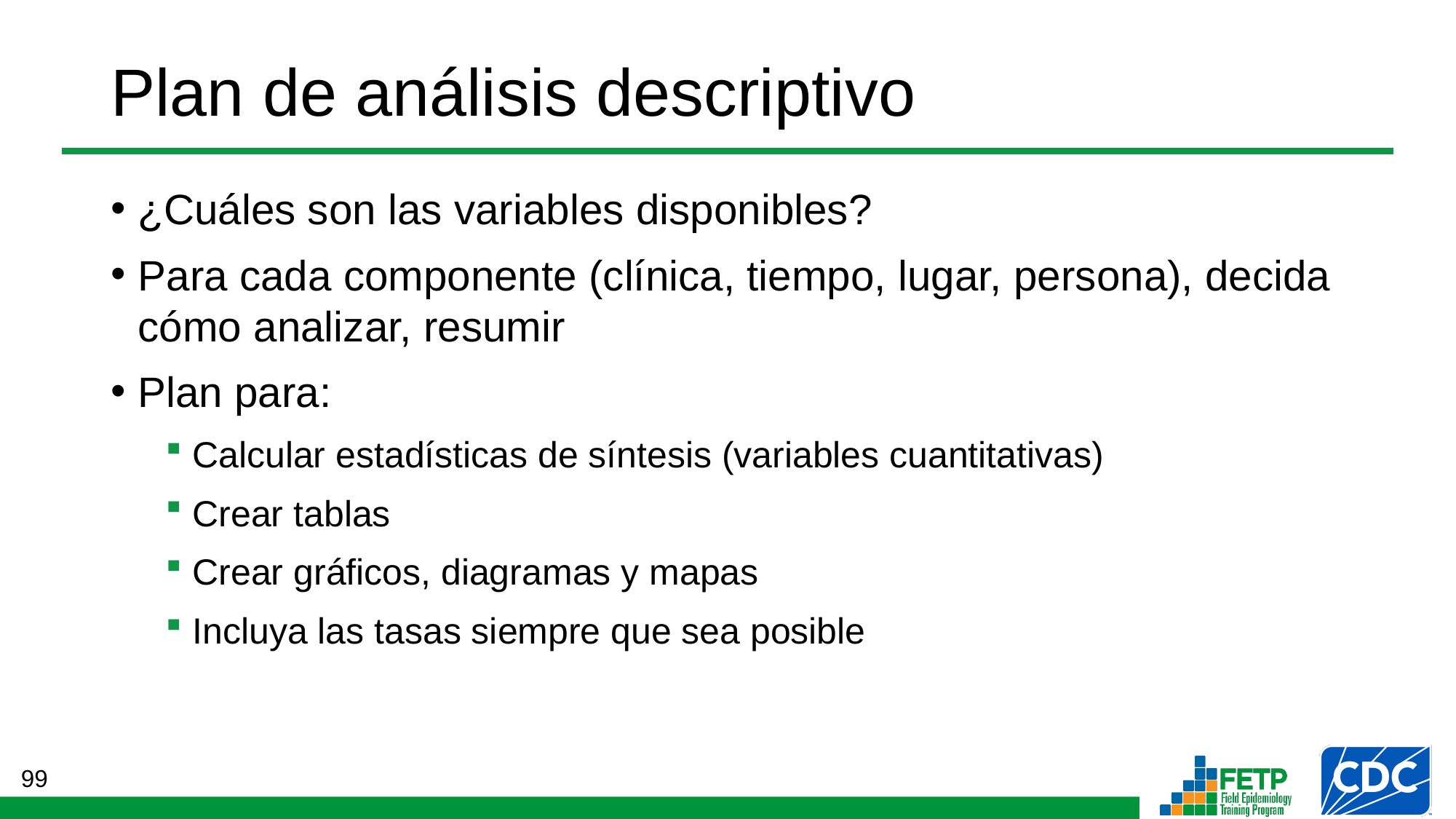

# Plan de análisis descriptivo
¿Cuáles son las variables disponibles?
Para cada componente (clínica, tiempo, lugar, persona), decida cómo analizar, resumir
Plan para:
Calcular estadísticas de síntesis (variables cuantitativas)
Crear tablas
Crear gráficos, diagramas y mapas
Incluya las tasas siempre que sea posible